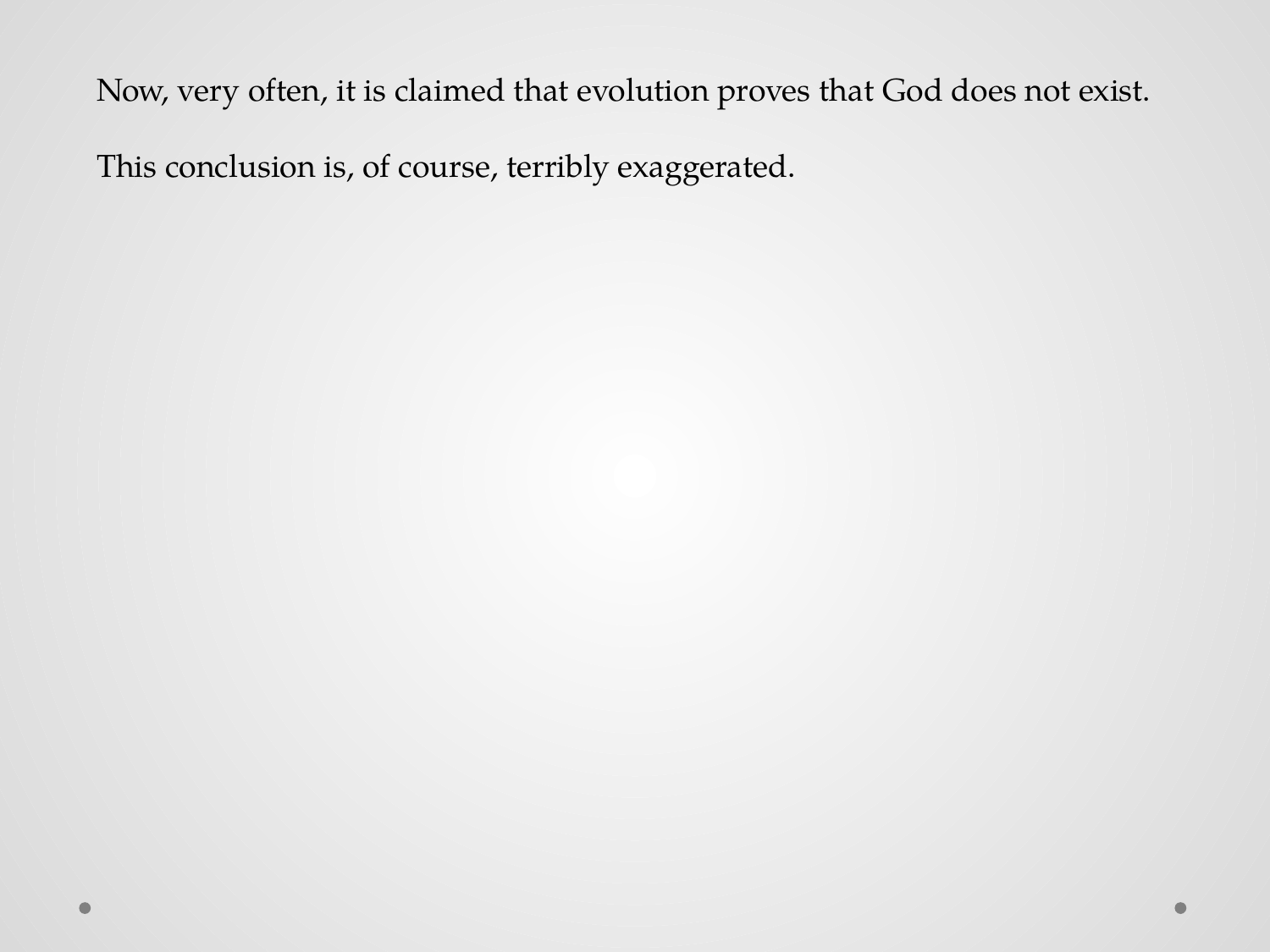

Now, very often, it is claimed that evolution proves that God does not exist.

This conclusion is, of course, terribly exaggerated.